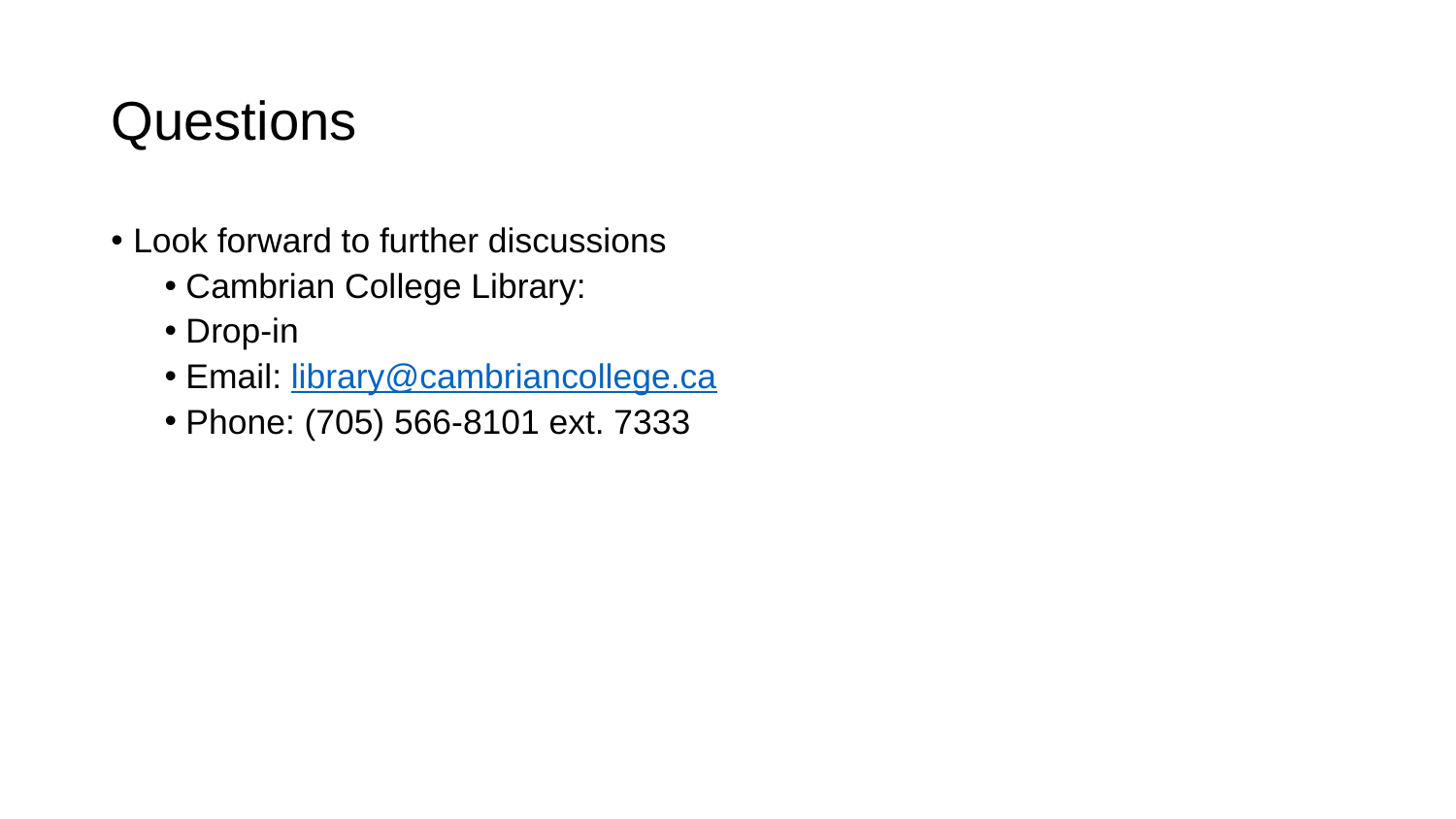

# Questions
Look forward to further discussions
Cambrian College Library:
Drop-in
Email: library@cambriancollege.ca
Phone: (705) 566-8101 ext. 7333